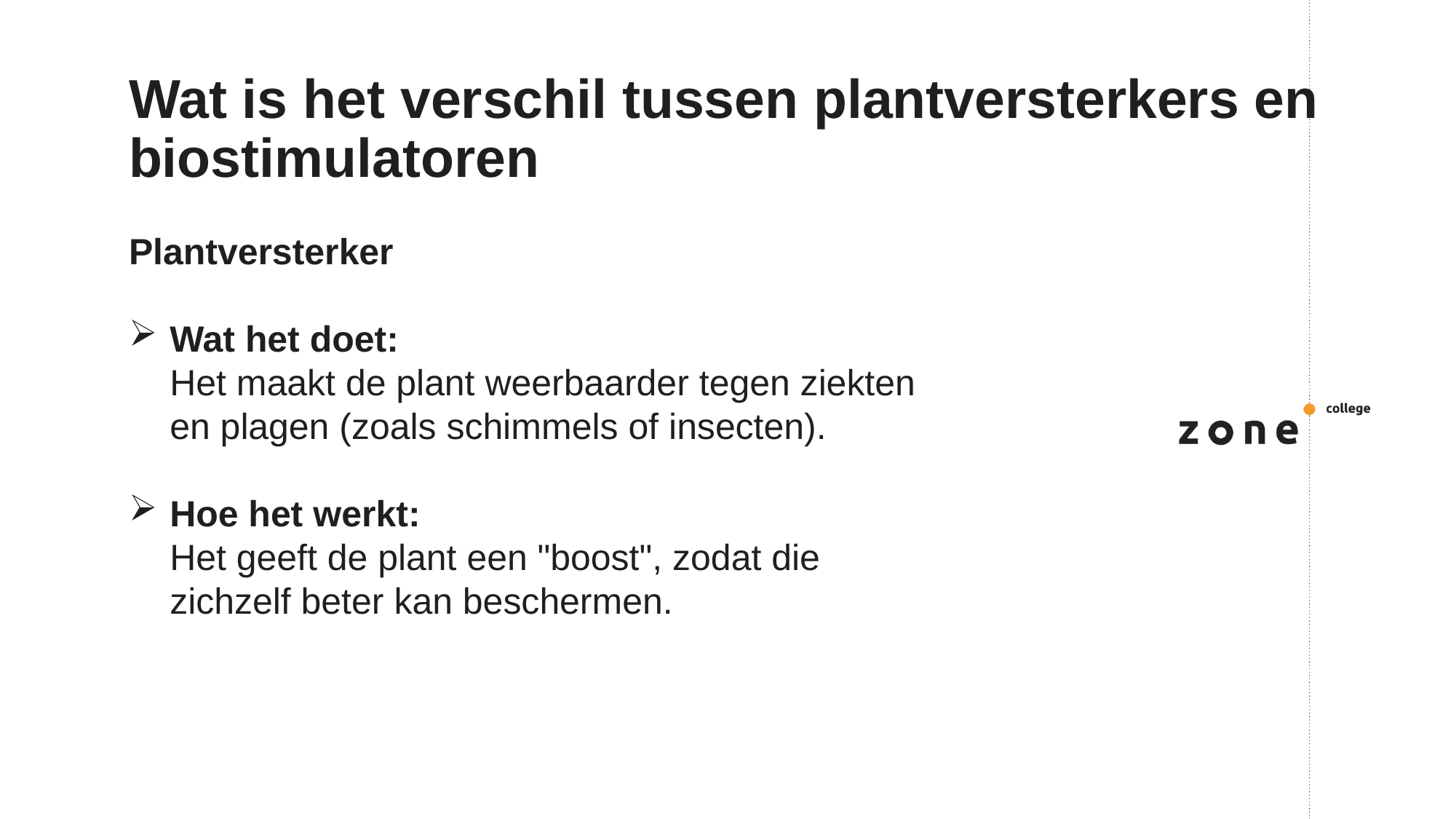

# Wat is het verschil tussen plantversterkers en biostimulatoren
Plantversterker

Wat het doet:
Het maakt de plant weerbaarder tegen ziekten en plagen (zoals schimmels of insecten).

Hoe het werkt:
Het geeft de plant een "boost", zodat die zichzelf beter kan beschermen.